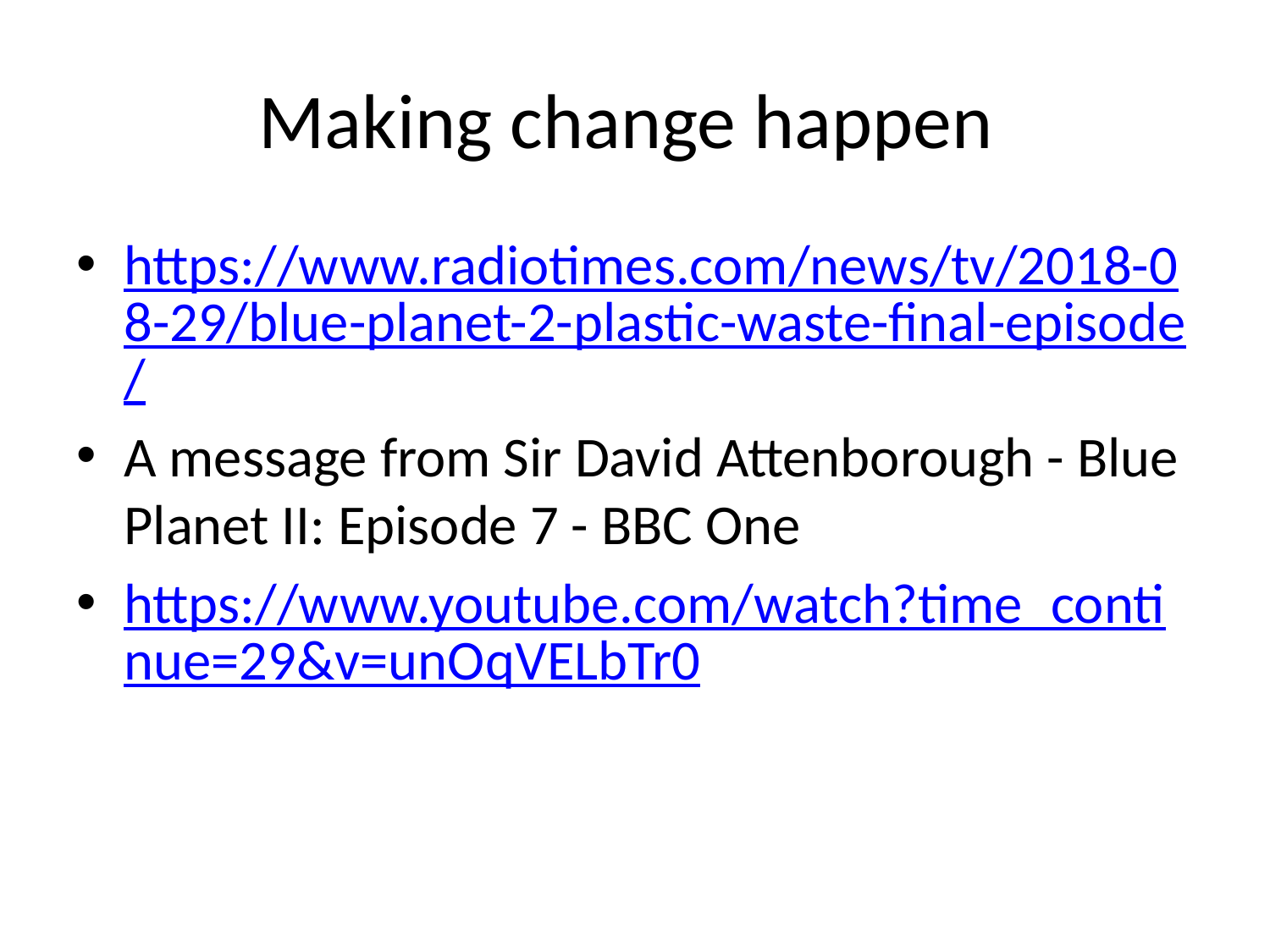

# Making change happen
https://www.radiotimes.com/news/tv/2018-08-29/blue-planet-2-plastic-waste-final-episode/
A message from Sir David Attenborough - Blue Planet II: Episode 7 - BBC One
https://www.youtube.com/watch?time_continue=29&v=unOqVELbTr0